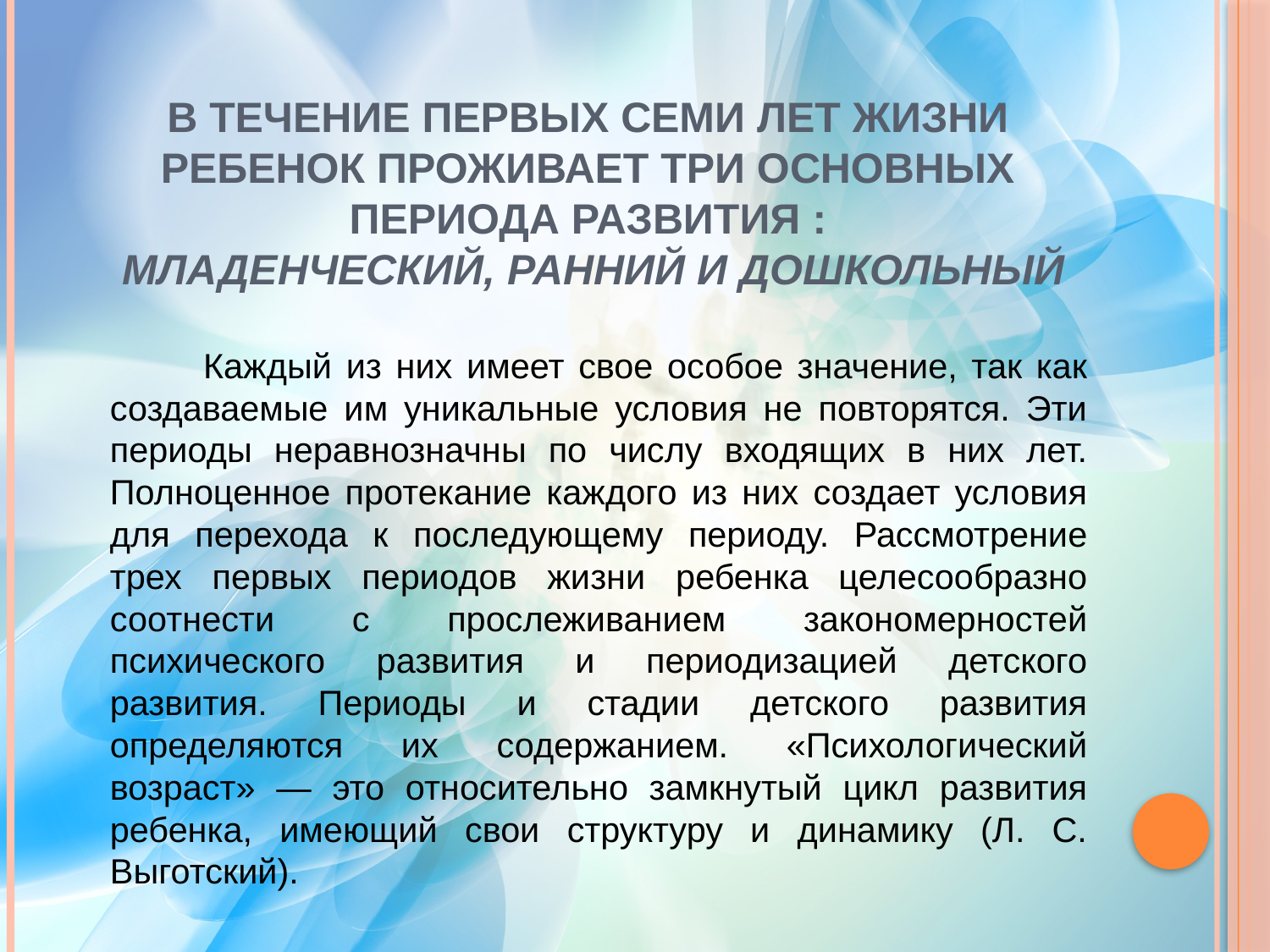

# В течение первых семи лет жизни ребенок проживает три основных периода развития : младенческий, ранний и дошкольный
         Каждый из них имеет свое особое значение, так как создаваемые им уникальные условия не повторятся. Эти периоды неравнозначны по числу входящих в них лет. Полноценное протекание каждого из них создает условия для перехода к последующему периоду. Рассмотрение трех первых периодов жизни ребенка целесообразно соотнести с прослеживанием закономерностей психического развития и периодизацией детского развития. Периоды и стадии детского развития определяются их содержанием. «Психологический возраст» — это относительно замкнутый цикл развития ребенка, имеющий свои структуру и динамику (Л. С. Выготский).